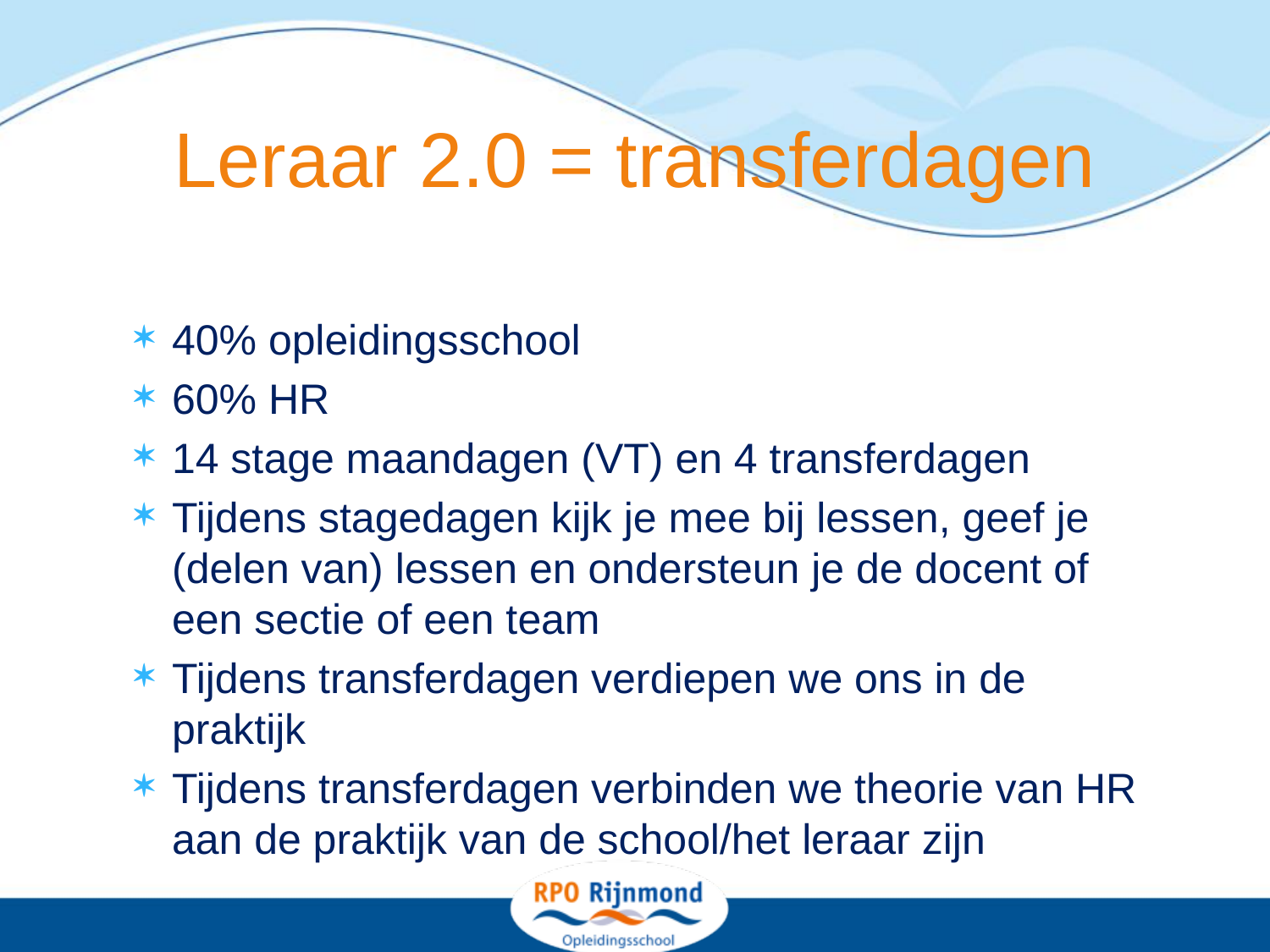

# Leraar 2.0 = transferdagen
40% opleidingsschool
60% HR
14 stage maandagen (VT) en 4 transferdagen
Tijdens stagedagen kijk je mee bij lessen, geef je (delen van) lessen en ondersteun je de docent of een sectie of een team
Tijdens transferdagen verdiepen we ons in de praktijk
Tijdens transferdagen verbinden we theorie van HR aan de praktijk van de school/het leraar zijn